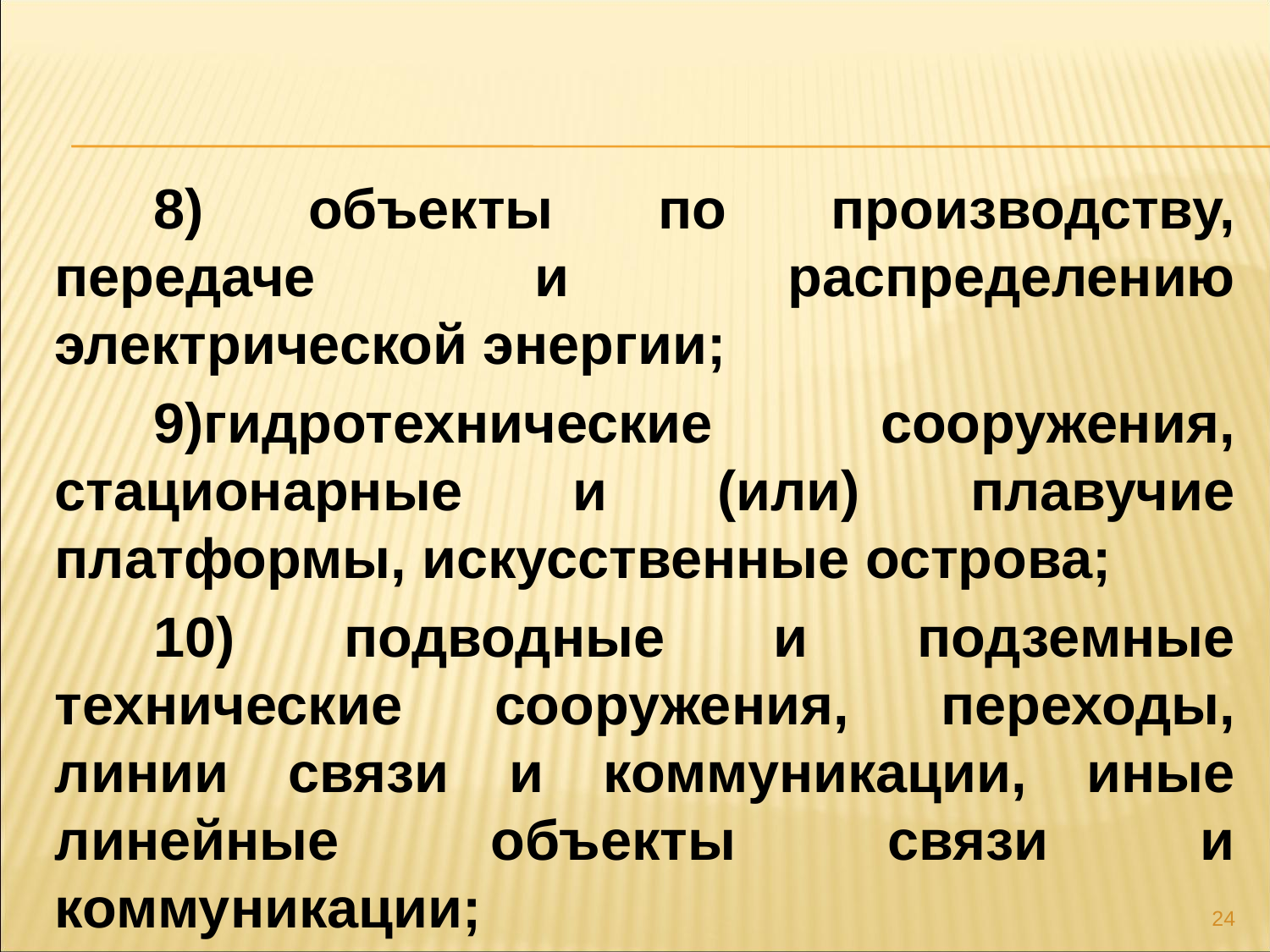

8) объекты по производству, передаче и распределению электрической энергии;
9)гидротехнические сооружения, стационарные и (или) плавучие платформы, искусственные острова;
10) подводные и подземные технические сооружения, переходы, линии связи и коммуникации, иные линейные объекты связи и коммуникации;

24